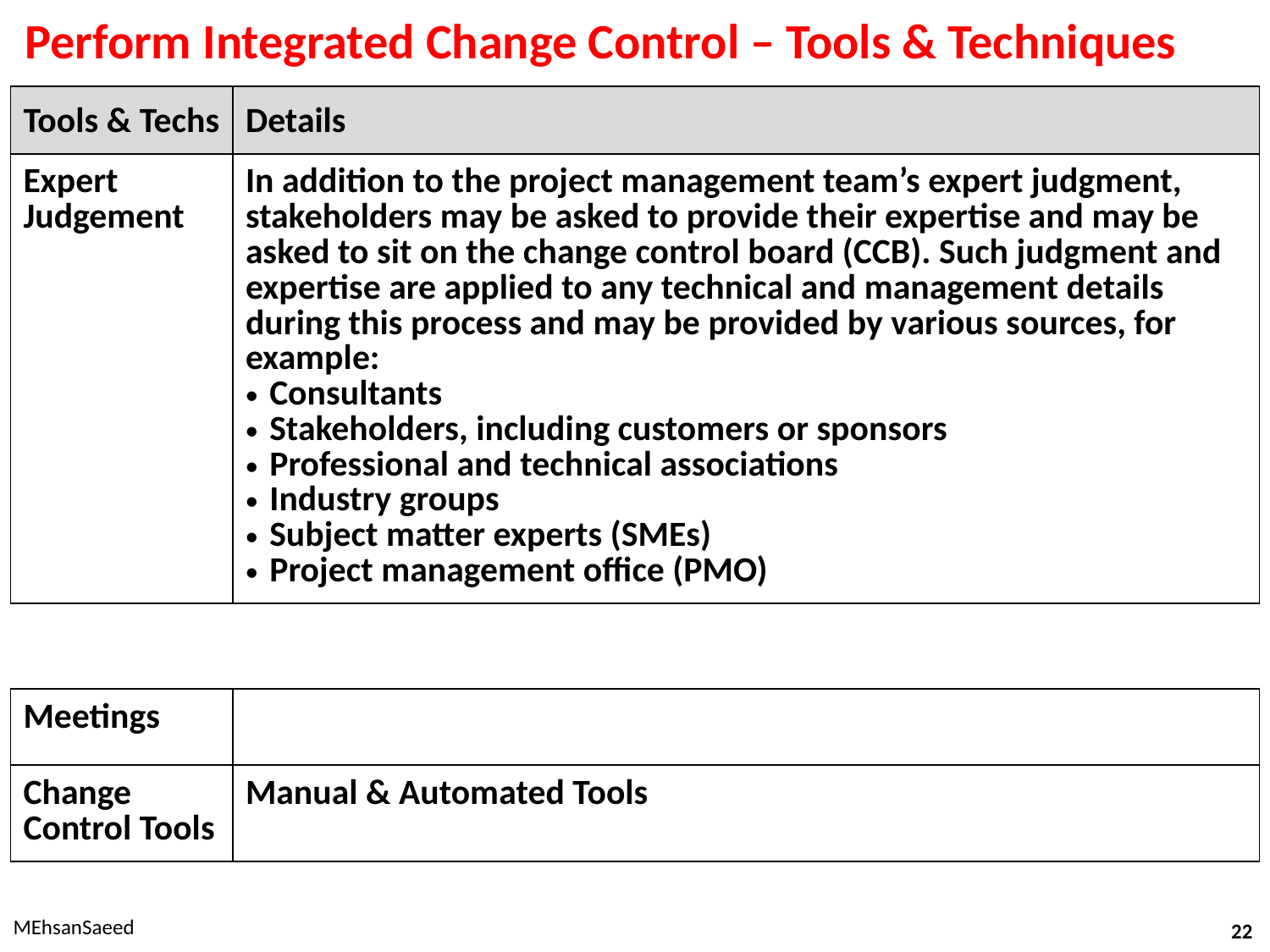

# Perform Integrated Change Control – Tools & Techniques
| Tools & Techs | Details |
| --- | --- |
| Expert Judgement | In addition to the project management team’s expert judgment, stakeholders may be asked to provide their expertise and may be asked to sit on the change control board (CCB). Such judgment and expertise are applied to any technical and management details during this process and may be provided by various sources, for example: Consultants Stakeholders, including customers or sponsors Professional and technical associations Industry groups Subject matter experts (SMEs) Project management office (PMO) |
| Meetings |  |
| --- | --- |
| Change Control Tools | Manual & Automated Tools |
| --- | --- |
MEhsanSaeed
22